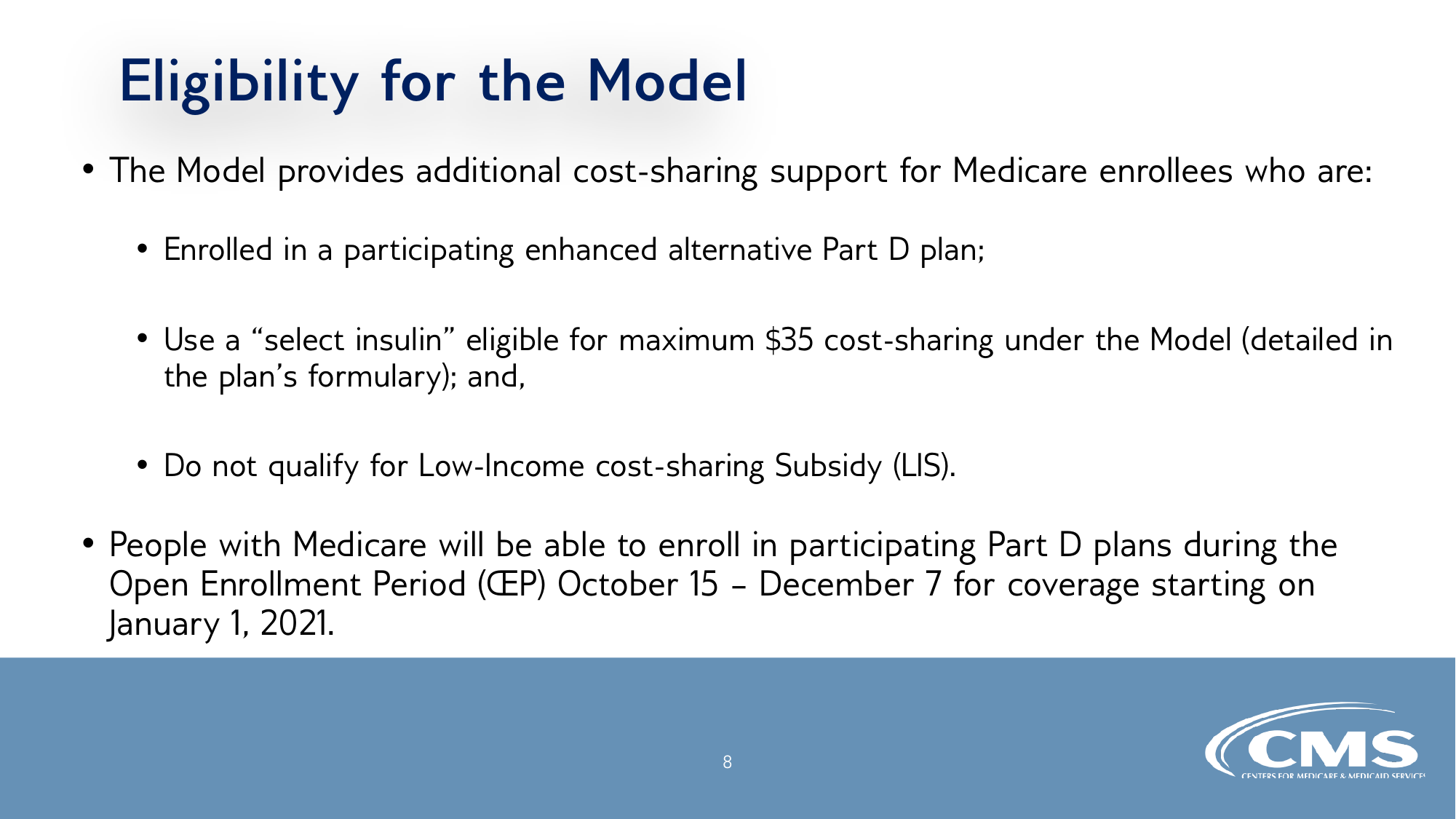

# Eligibility for the Model
The Model provides additional cost-sharing support for Medicare enrollees who are:

Enrolled in a participating enhanced alternative Part D plan;

Use a “select insulin” eligible for maximum $35 cost-sharing under the Model (detailed in the plan’s formulary); and,

Do not qualify for Low-Income cost-sharing Subsidy (LIS).

People with Medicare will be able to enroll in participating Part D plans during the Open Enrollment Period (OEP) October 15 – December 7 for coverage starting on January 1, 2021.

8